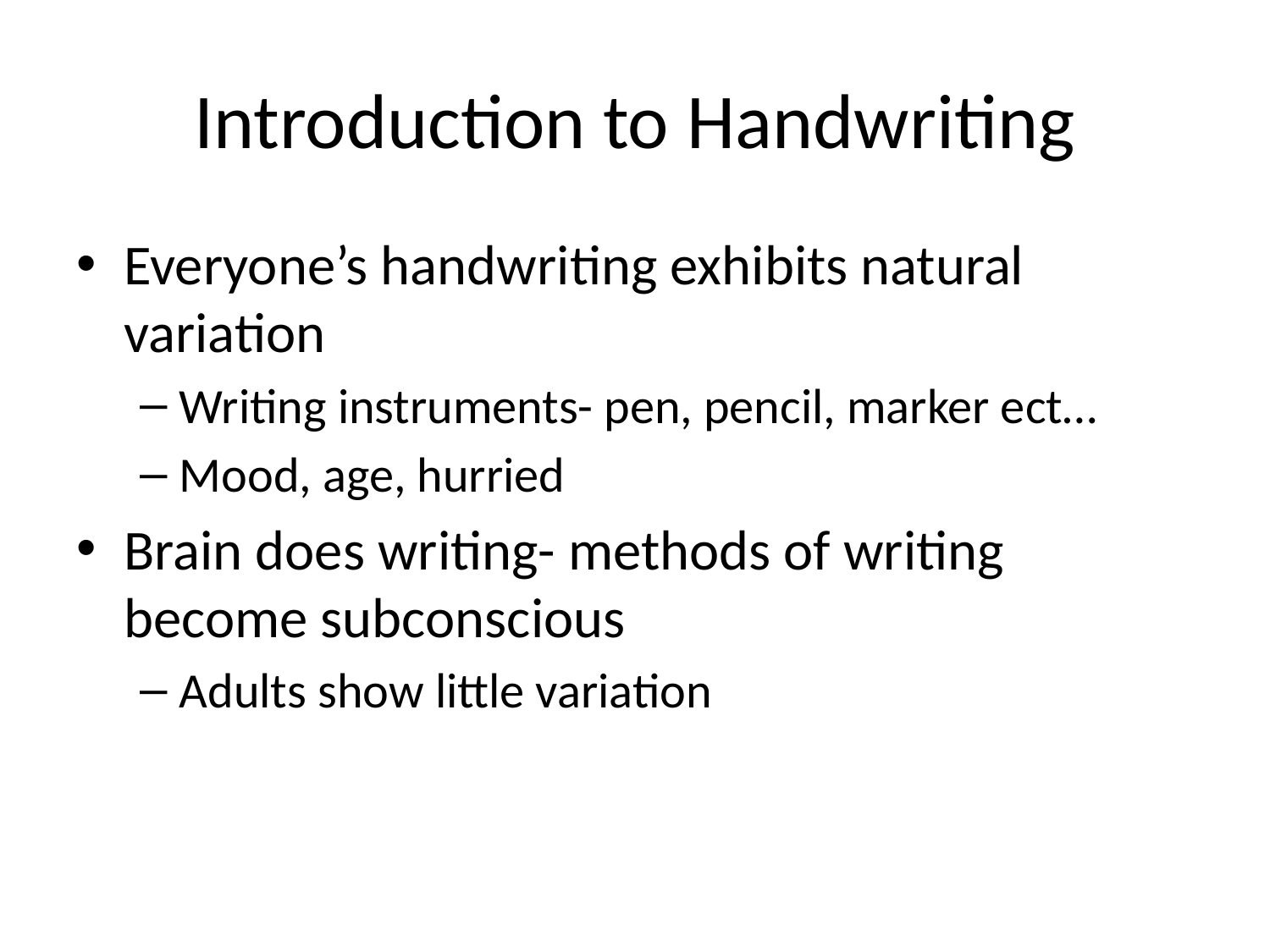

# Introduction to Handwriting
Everyone’s handwriting exhibits natural variation
Writing instruments- pen, pencil, marker ect…
Mood, age, hurried
Brain does writing- methods of writing become subconscious
Adults show little variation